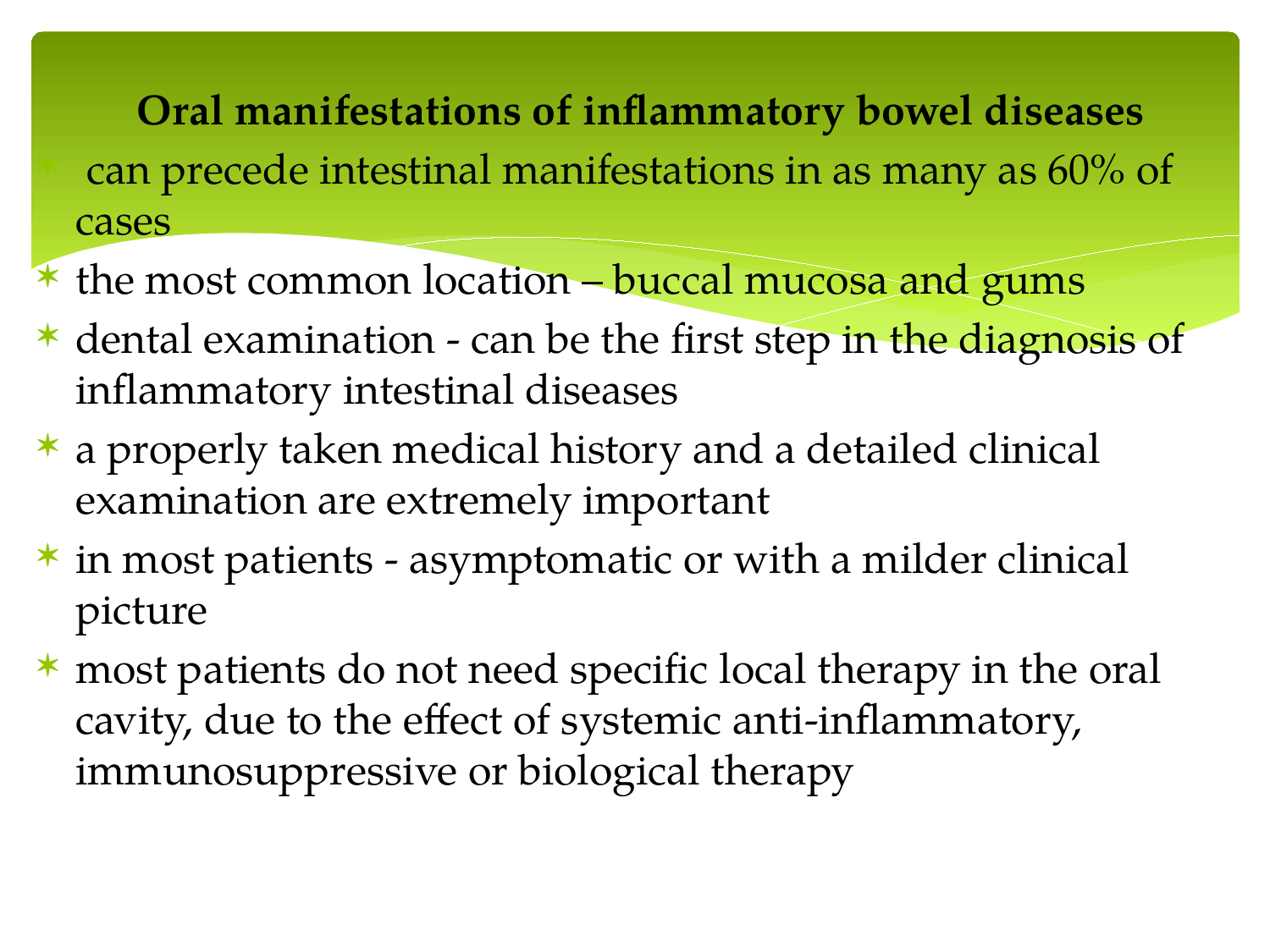

Oral manifestations of inflammatory bowel diseases
 can precede intestinal manifestations in as many as 60% of cases
the most common location – buccal mucosa and gums
dental examination - can be the first step in the diagnosis of inflammatory intestinal diseases
a properly taken medical history and a detailed clinical examination are extremely important
in most patients - asymptomatic or with a milder clinical picture
most patients do not need specific local therapy in the oral cavity, due to the effect of systemic anti-inflammatory, immunosuppressive or biological therapy